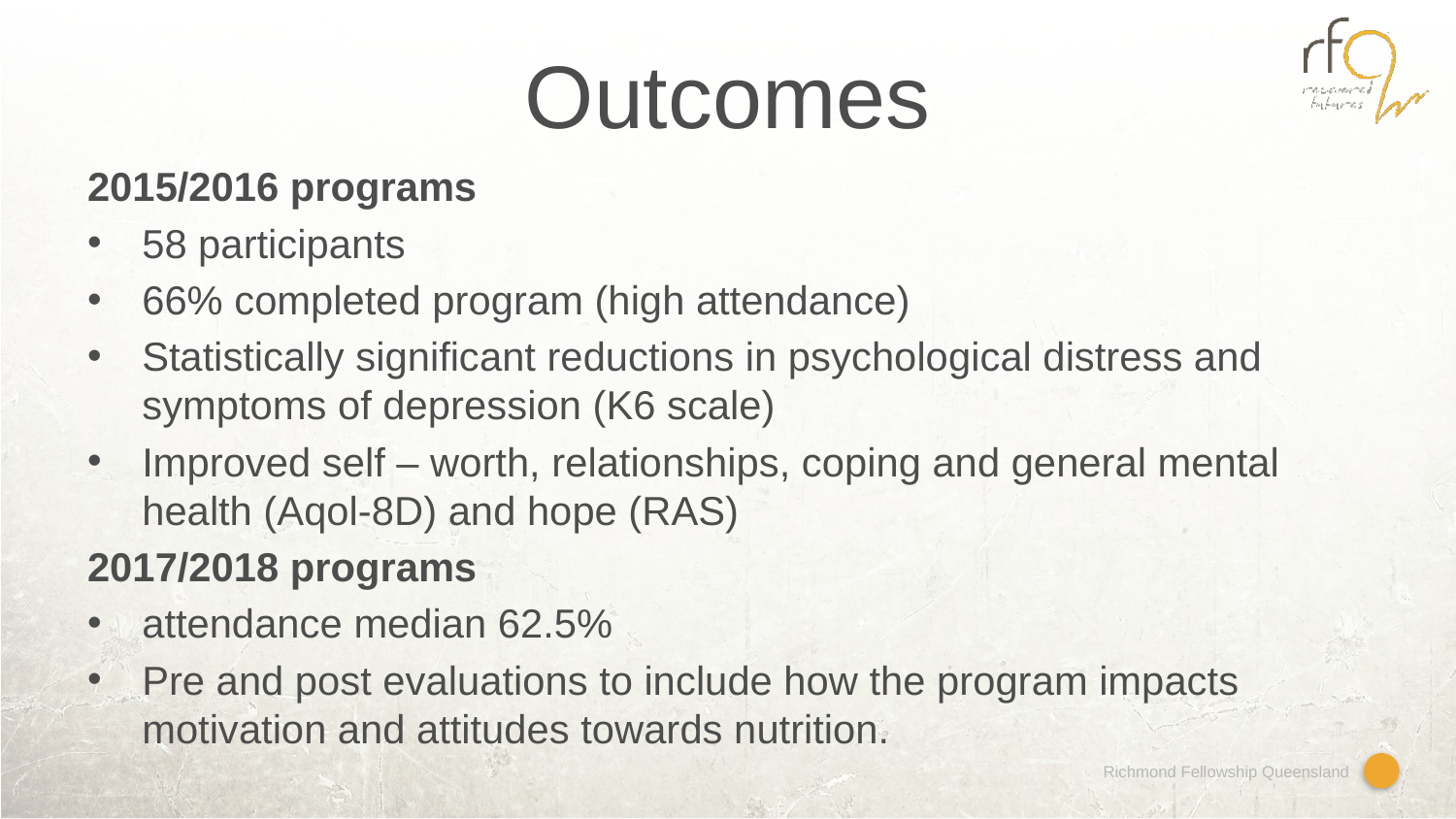

# Outcomes
2015/2016 programs
58 participants
66% completed program (high attendance)
Statistically significant reductions in psychological distress and symptoms of depression (K6 scale)
Improved self – worth, relationships, coping and general mental health (Aqol-8D) and hope (RAS)
2017/2018 programs
attendance median 62.5%
Pre and post evaluations to include how the program impacts motivation and attitudes towards nutrition.